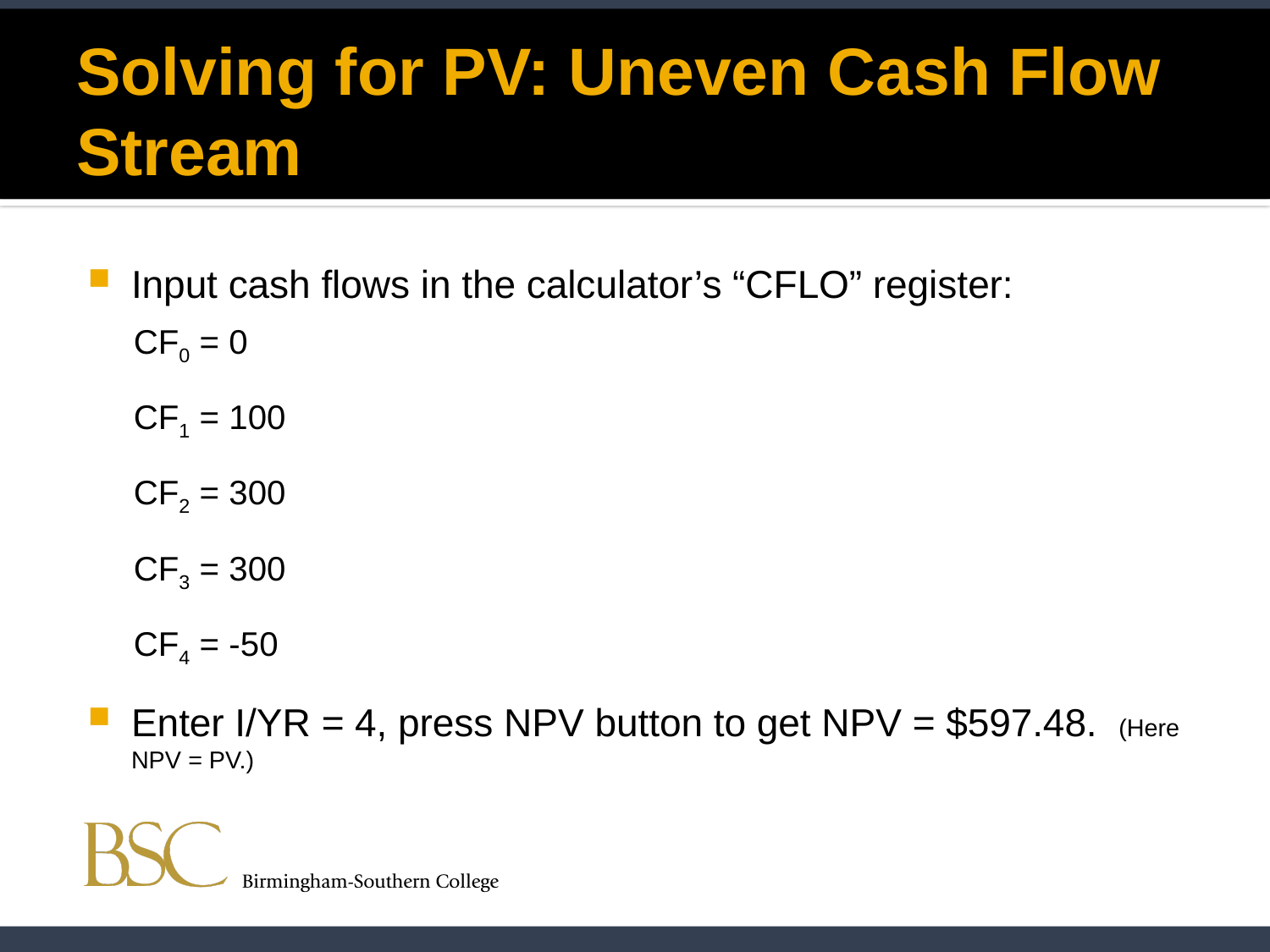

# Solving for PV: Uneven Cash Flow Stream
Input cash flows in the calculator’s “CFLO” register:
CF0 = 0
CF1 = 100
CF2 = 300
CF3 = 300
CF4 = -50
Enter I/YR = 4, press NPV button to get NPV = $597.48.  (Here NPV = PV.)